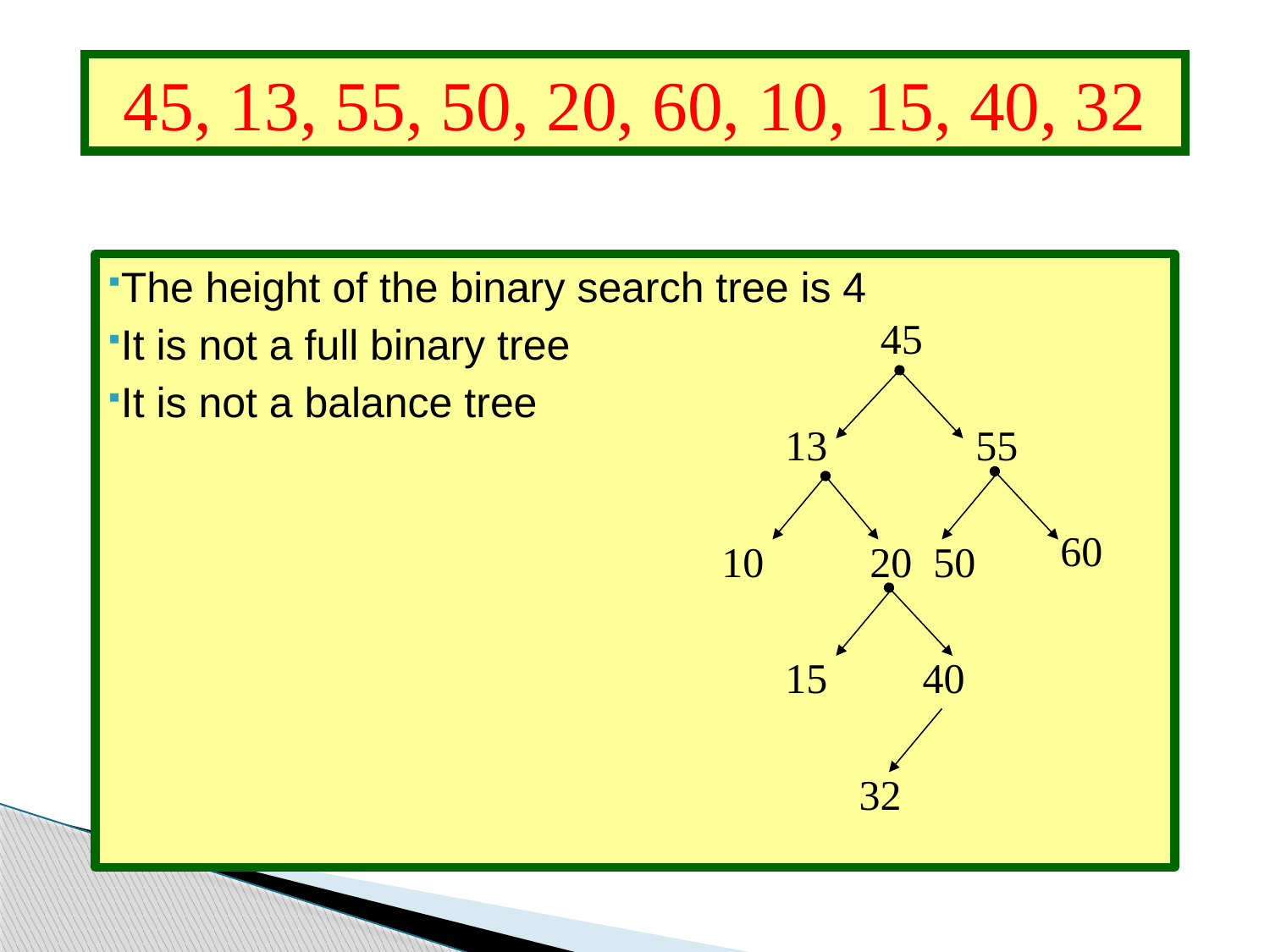

45, 13, 55, 50, 20, 60, 10, 15, 40, 32
The height of the binary search tree is 4
It is not a full binary tree
It is not a balance tree
45

13
55

60
10
20
50

15
40

32